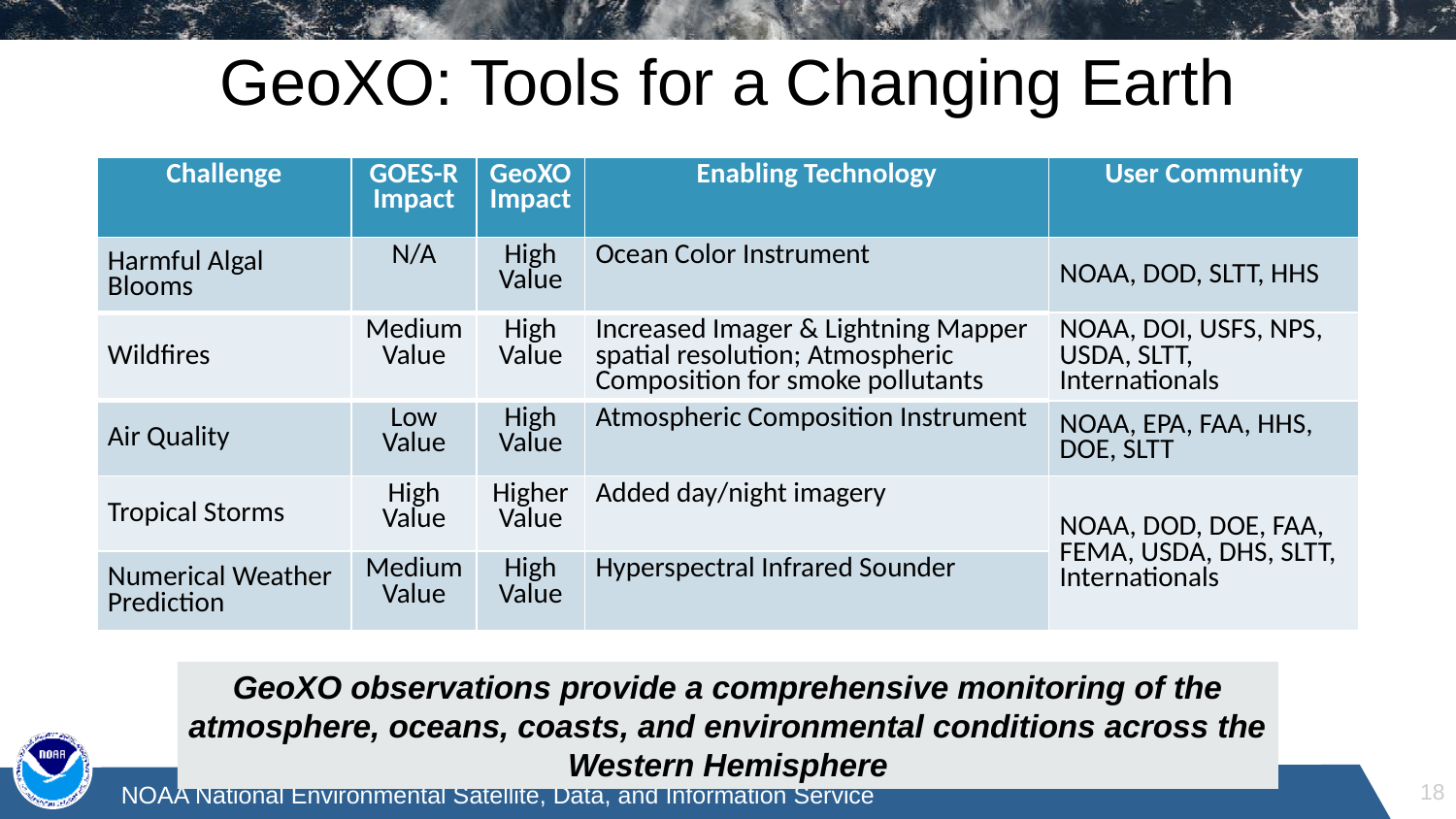

GeoXO: Tools for a Changing Earth
| Challenge | GOES-R Impact | GeoXO Impact | Enabling Technology | User Community |
| --- | --- | --- | --- | --- |
| Harmful Algal Blooms | N/A | High Value | Ocean Color Instrument | NOAA, DOD, SLTT, HHS |
| Wildfires | Medium Value | High Value | Increased Imager & Lightning Mapper spatial resolution; Atmospheric Composition for smoke pollutants | NOAA, DOI, USFS, NPS, USDA, SLTT, Internationals |
| Air Quality | Low Value | High Value | Atmospheric Composition Instrument | NOAA, EPA, FAA, HHS, DOE, SLTT |
| Tropical Storms | High Value | Higher Value | Added day/night imagery | NOAA, DOD, DOE, FAA, FEMA, USDA, DHS, SLTT, Internationals |
| Numerical Weather Prediction | Medium Value | High Value | Hyperspectral Infrared Sounder |  |
GeoXO observations provide a comprehensive monitoring of the atmosphere, oceans, coasts, and environmental conditions across the Western Hemisphere